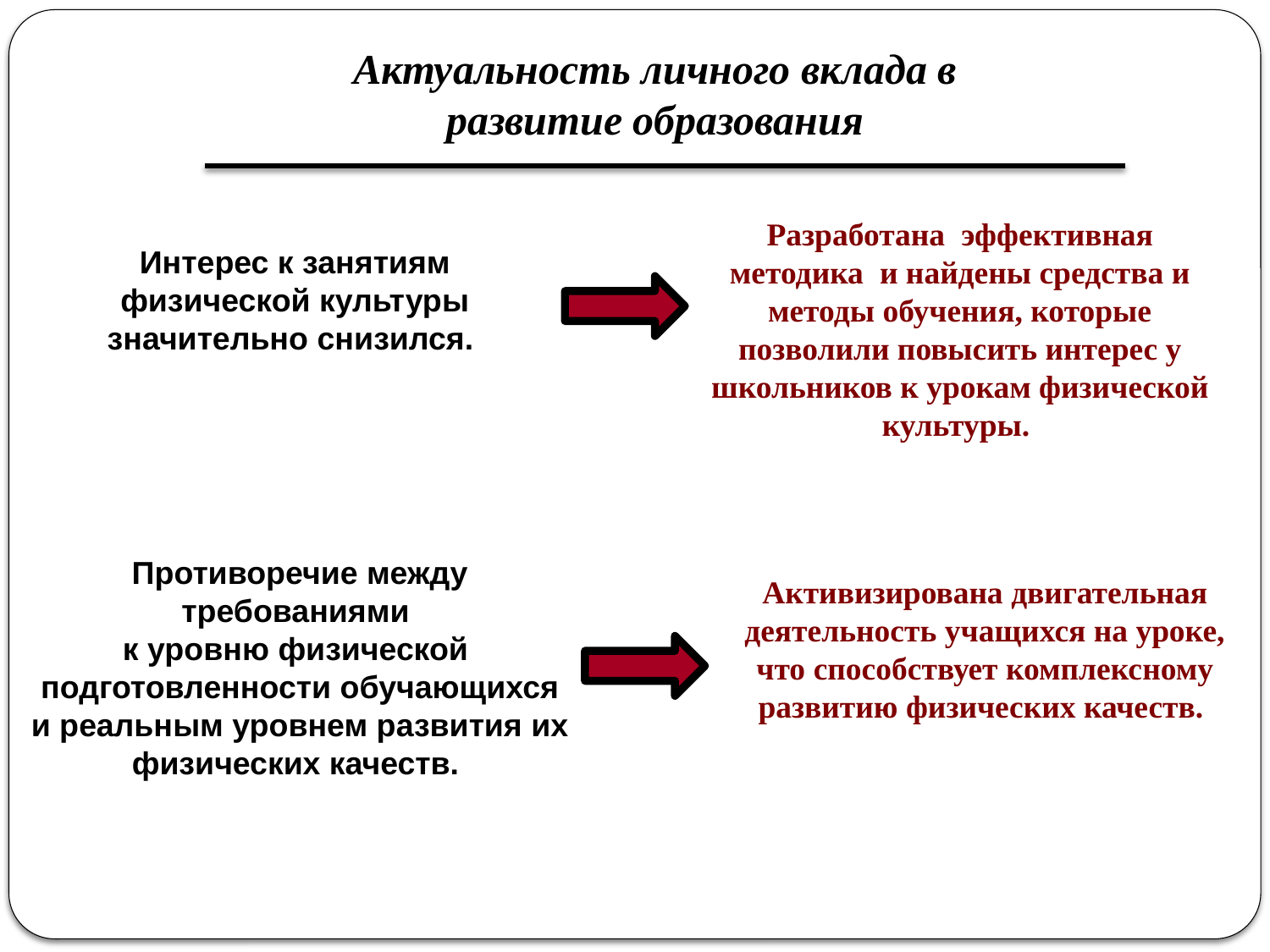

Актуальность личного вклада в
развитие образования
Разработана  эффективная методика  и найдены средства и методы обучения, которые позволили повысить интерес у школьников к урокам физической культуры.
Интерес к занятиям физической культуры значительно снизился.

Противоречие между требованиями
к уровню физической
подготовленности обучающихся и реальным уровнем развития их физических качеств.
Активизирована двигательная деятельность учащихся на уроке, что способствует комплексному развитию физических качеств.